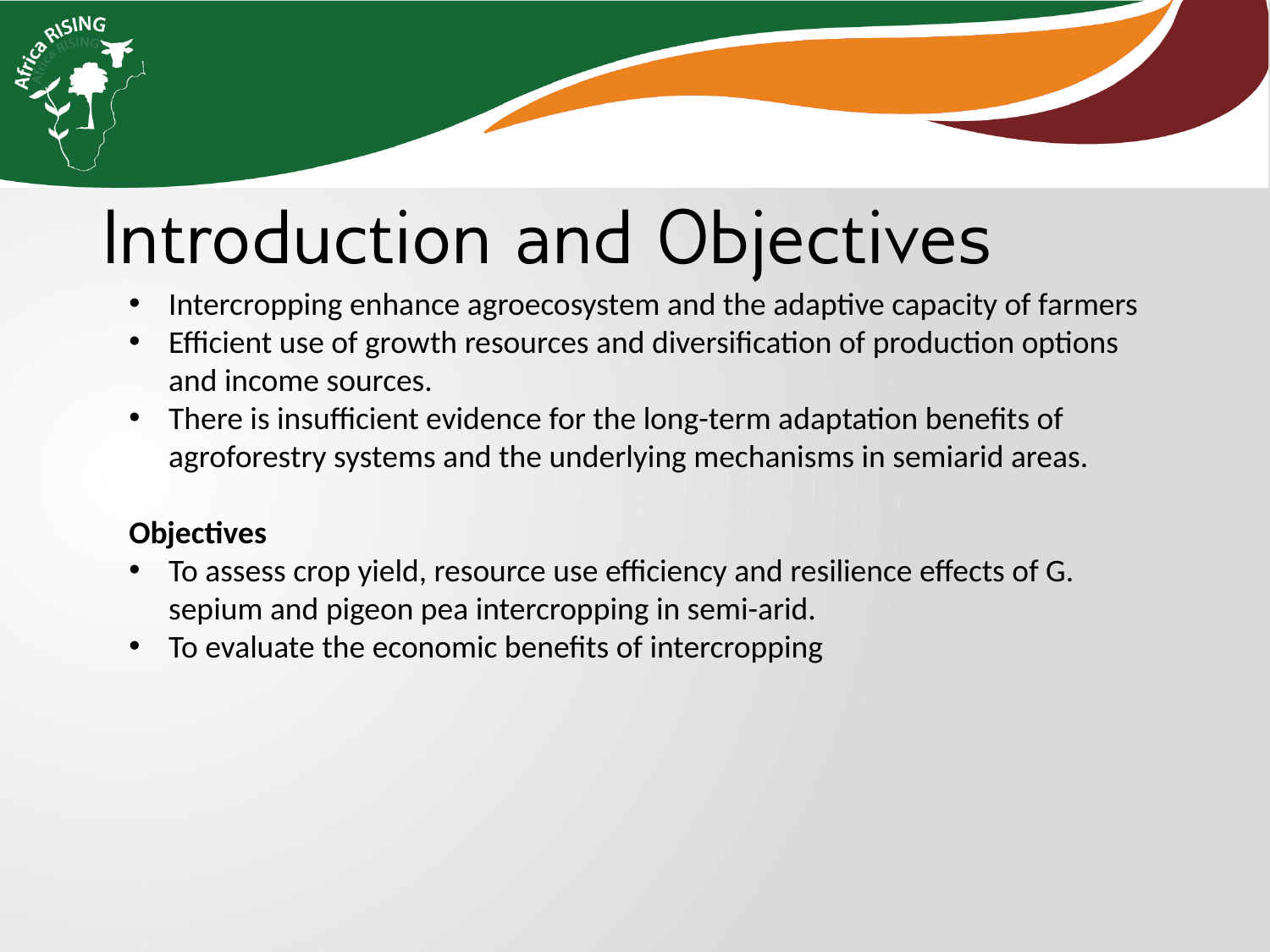

Introduction and Objectives

Intercropping enhance agroecosystem and the adaptive capacity of farmers
Efficient use of growth resources and diversification of production options and income sources.
There is insufficient evidence for the long-term adaptation benefits of agroforestry systems and the underlying mechanisms in semiarid areas.

Objectives
To assess crop yield, resource use efficiency and resilience effects of G. sepium and pigeon pea intercropping in semi-arid.
To evaluate the economic benefits of intercropping